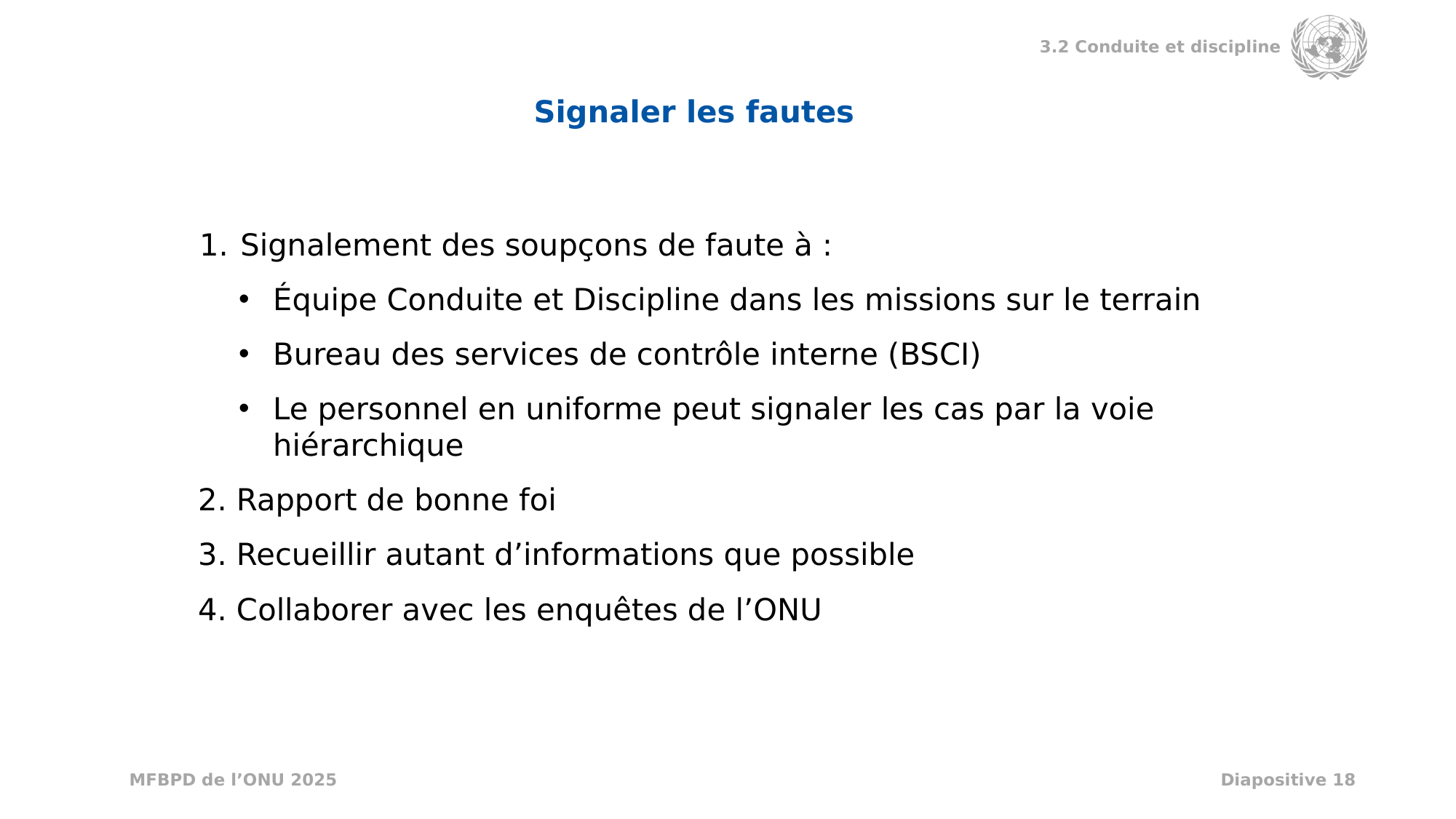

Signaler les fautes
Signalement des soupçons de faute à :
Équipe Conduite et Discipline dans les missions sur le terrain
Bureau des services de contrôle interne (BSCI)
Le personnel en uniforme peut signaler les cas par la voie hiérarchique
2. Rapport de bonne foi
3. Recueillir autant d’informations que possible
4. Collaborer avec les enquêtes de l’ONU